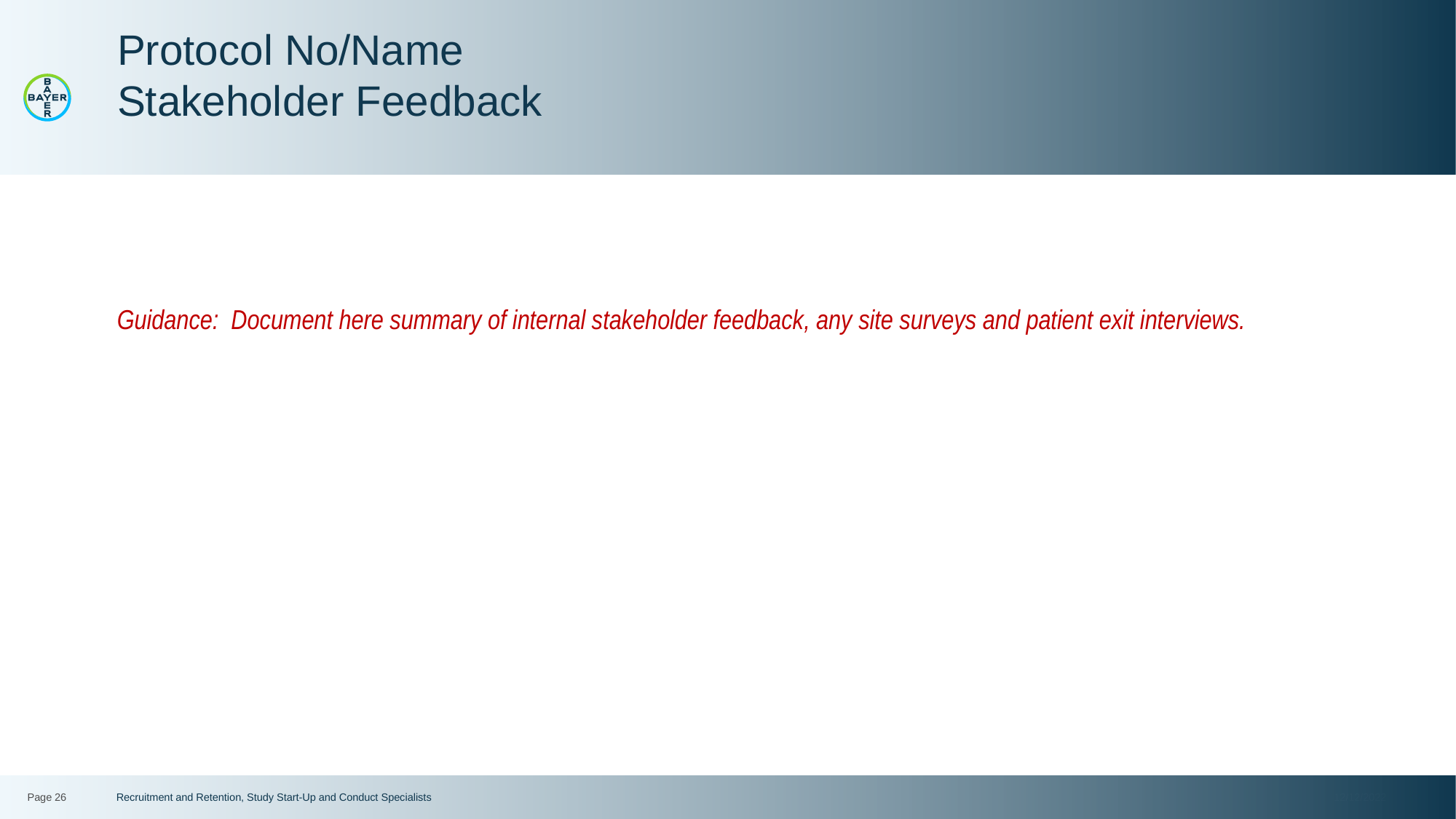

# Protocol No/Name Stakeholder Feedback

Guidance:  Document here summary of internal stakeholder feedback, any site surveys and patient exit interviews.

Page 26
Recruitment and Retention, Study Start-Up and Conduct Specialists
12/12/2022